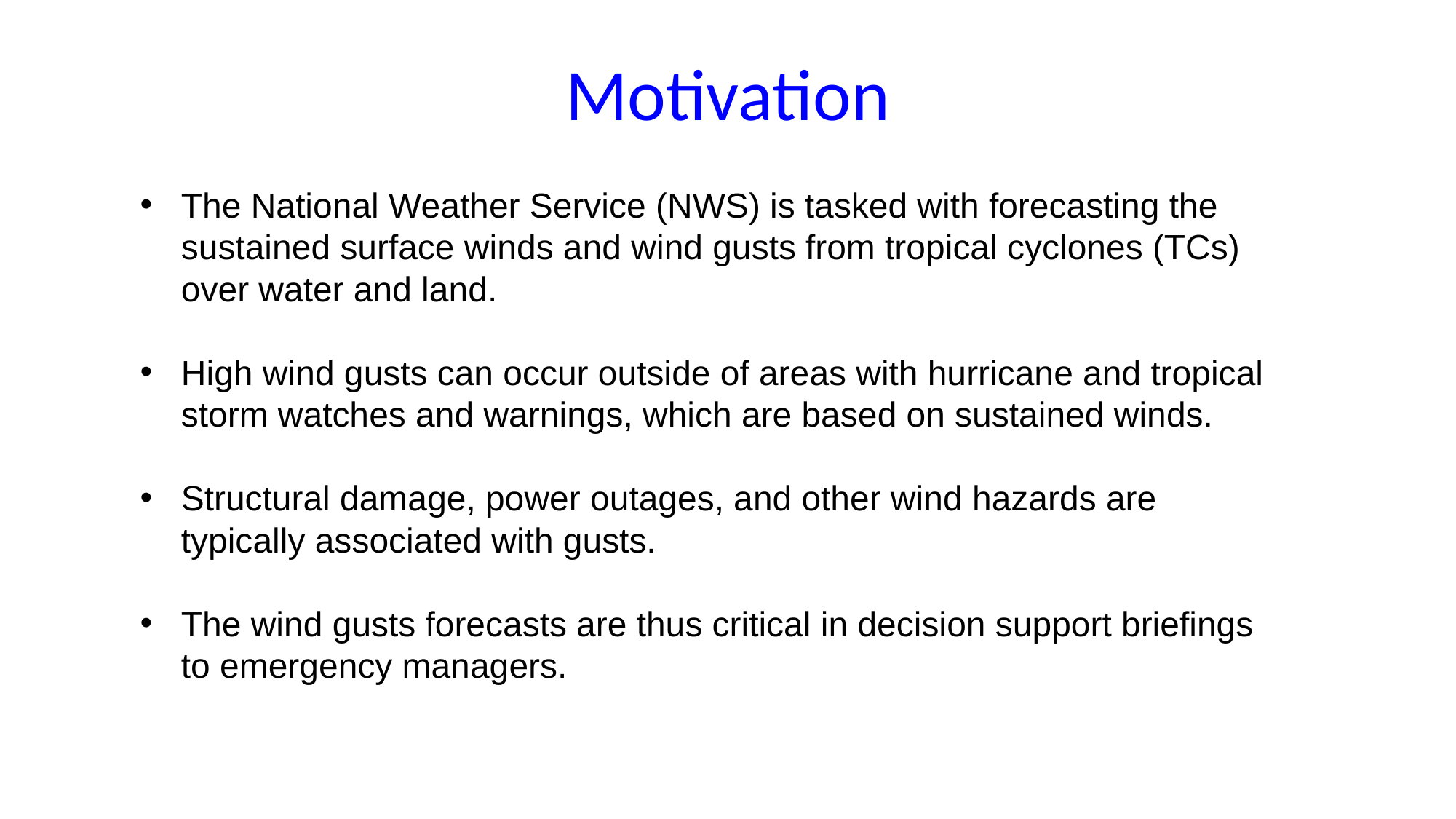

# Motivation
The National Weather Service (NWS) is tasked with forecasting the sustained surface winds and wind gusts from tropical cyclones (TCs) over water and land.

High wind gusts can occur outside of areas with hurricane and tropical storm watches and warnings, which are based on sustained winds.

Structural damage, power outages, and other wind hazards are typically associated with gusts.

The wind gusts forecasts are thus critical in decision support briefings to emergency managers.